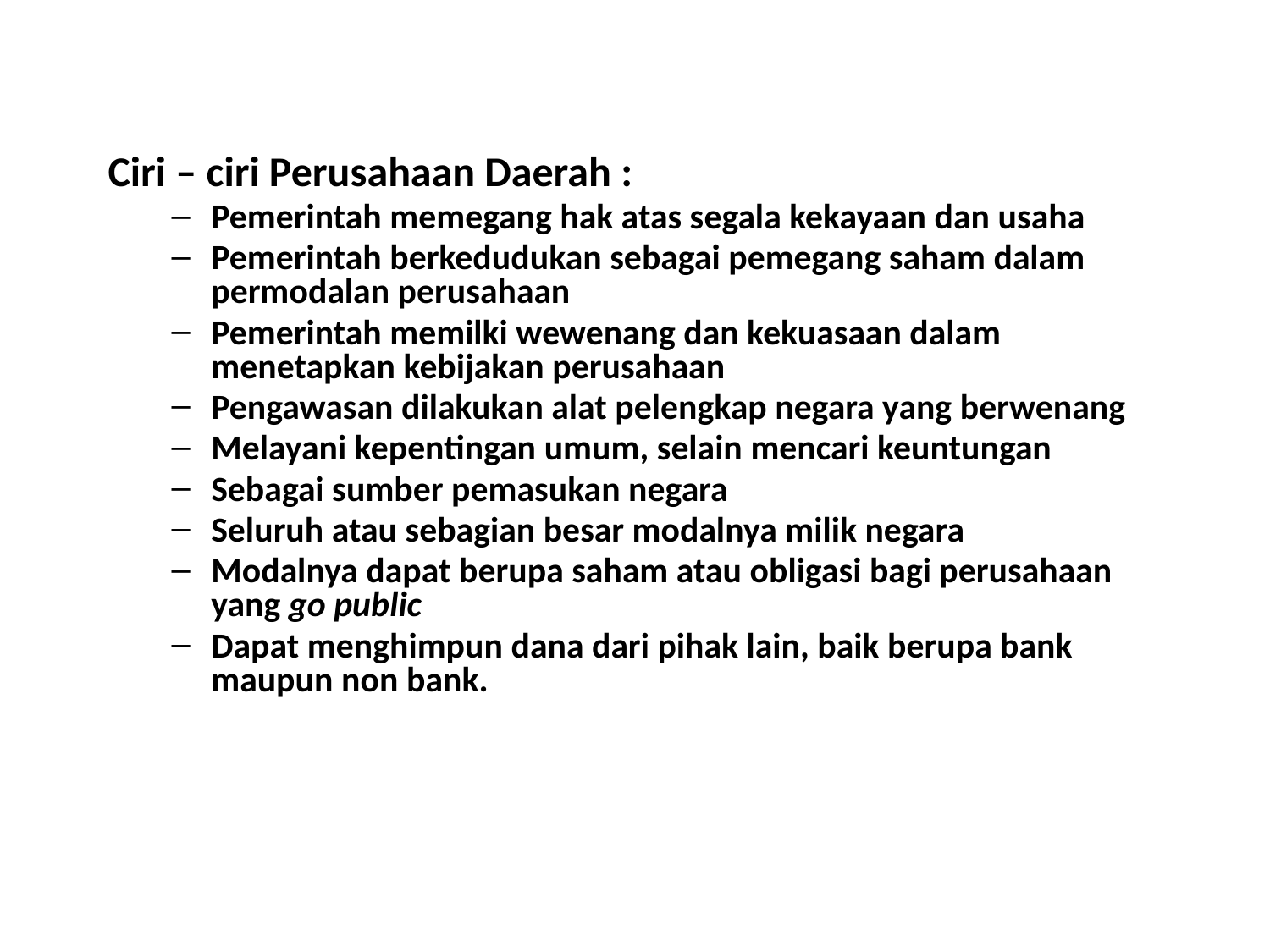

Ciri – ciri Perusahaan Daerah :
Pemerintah memegang hak atas segala kekayaan dan usaha
Pemerintah berkedudukan sebagai pemegang saham dalam permodalan perusahaan
Pemerintah memilki wewenang dan kekuasaan dalam menetapkan kebijakan perusahaan
Pengawasan dilakukan alat pelengkap negara yang berwenang
Melayani kepentingan umum, selain mencari keuntungan
Sebagai sumber pemasukan negara
Seluruh atau sebagian besar modalnya milik negara
Modalnya dapat berupa saham atau obligasi bagi perusahaan yang go public
Dapat menghimpun dana dari pihak lain, baik berupa bank maupun non bank.